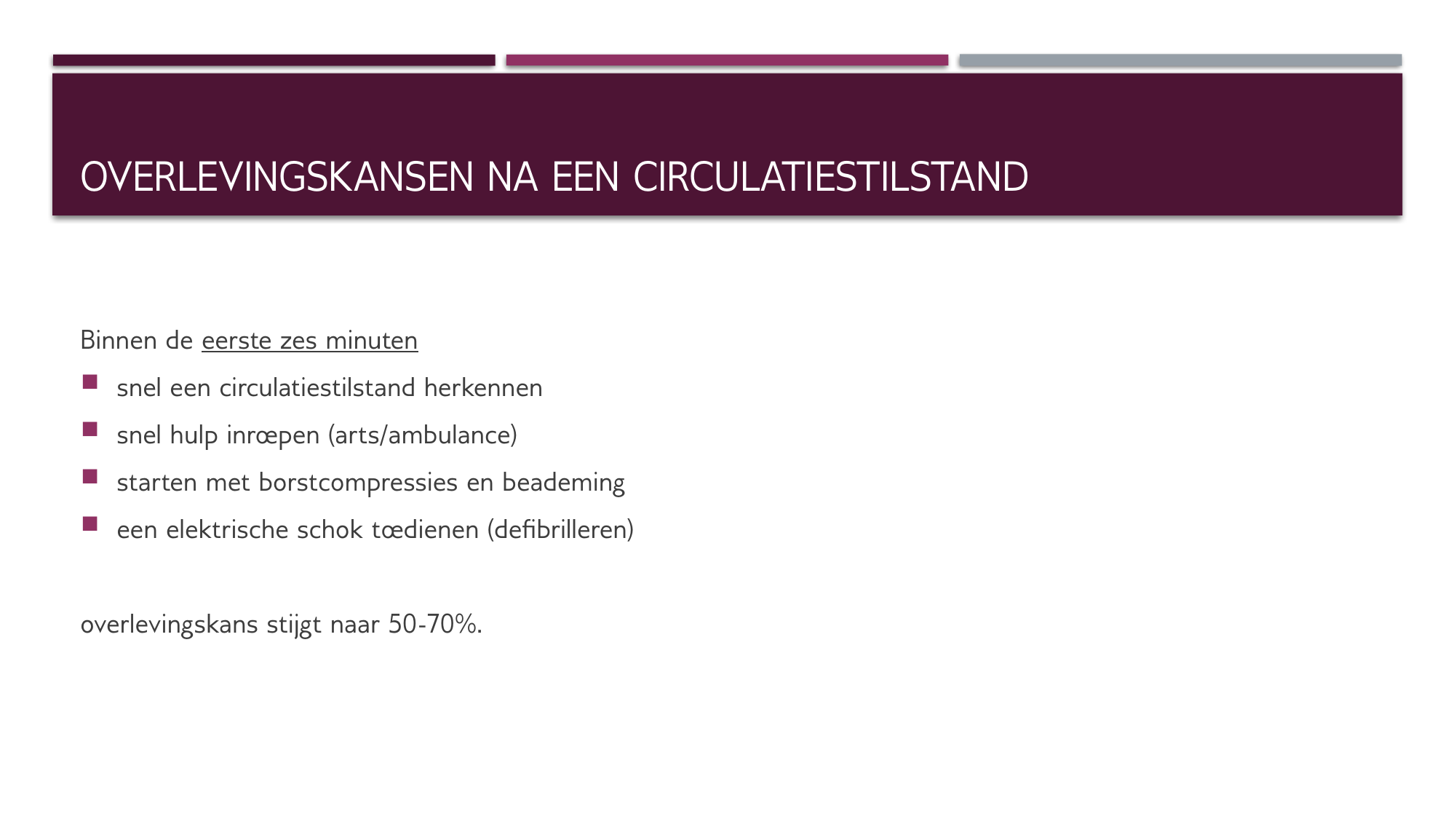

# Overlevingskansen na een circulatiestilstand
Binnen de eerste zes minuten
snel een circulatiestilstand herkennen
snel hulp inroepen (arts/ambulance)
starten met borstcompressies en beademing
een elektrische schok toedienen (defibrilleren)

overlevingskans stijgt naar 50-70%.